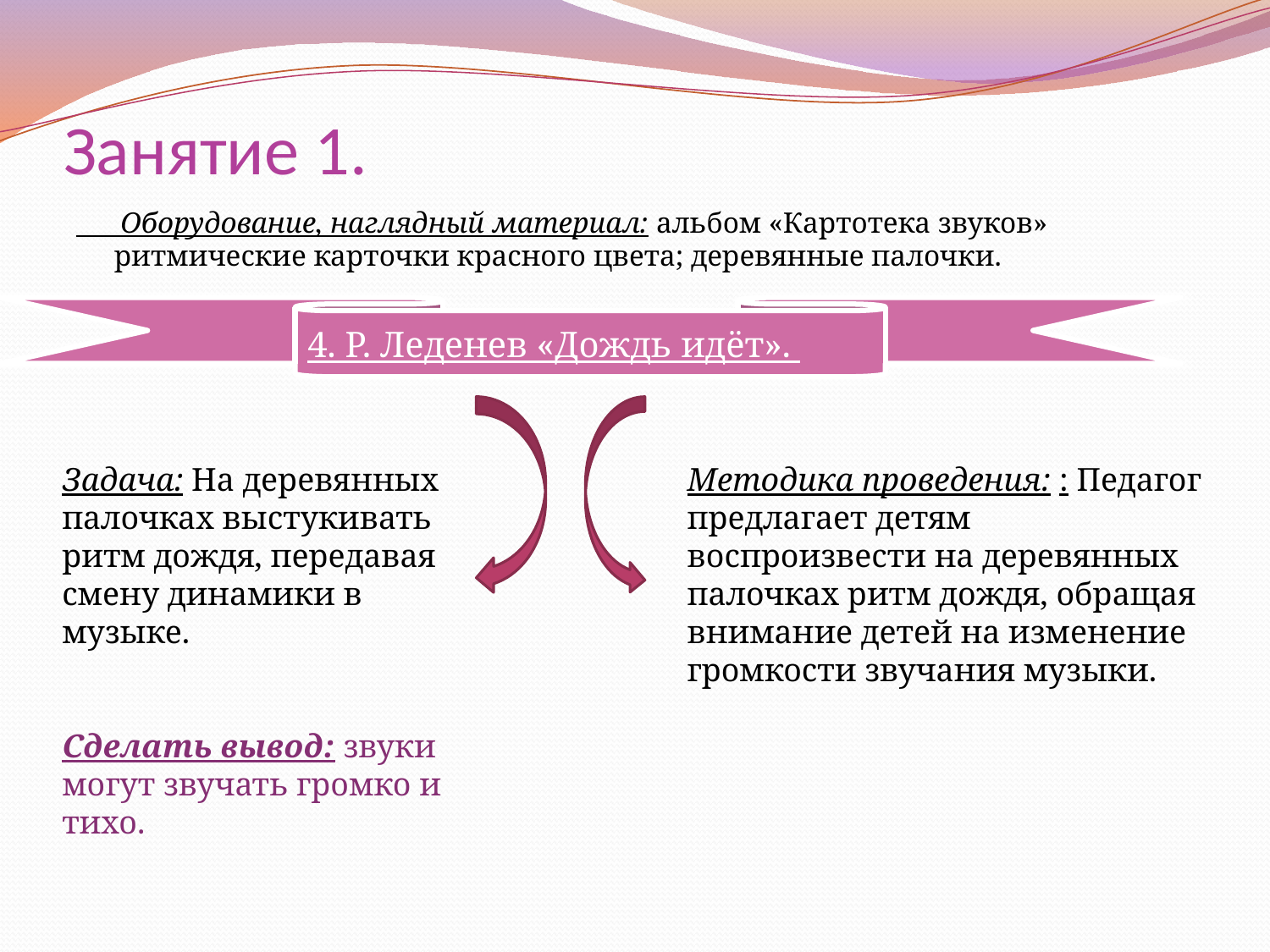

# Занятие 1.
      Оборудование, наглядный материал: альбом «Картотека звуков» ритмические карточки красного цвета; деревянные палочки.

4. Р. Леденев «Дождь идёт».

Задача: На деревянных палочках выстукивать ритм дождя, передавая смену динамики в музыке.

Сделать вывод: звуки могут звучать громко и тихо.

.

Методика проведения: : Педагог предлагает детям воспроизвести на деревянных палочках ритм дождя, обращая внимание детей на изменение громкости звучания музыки.